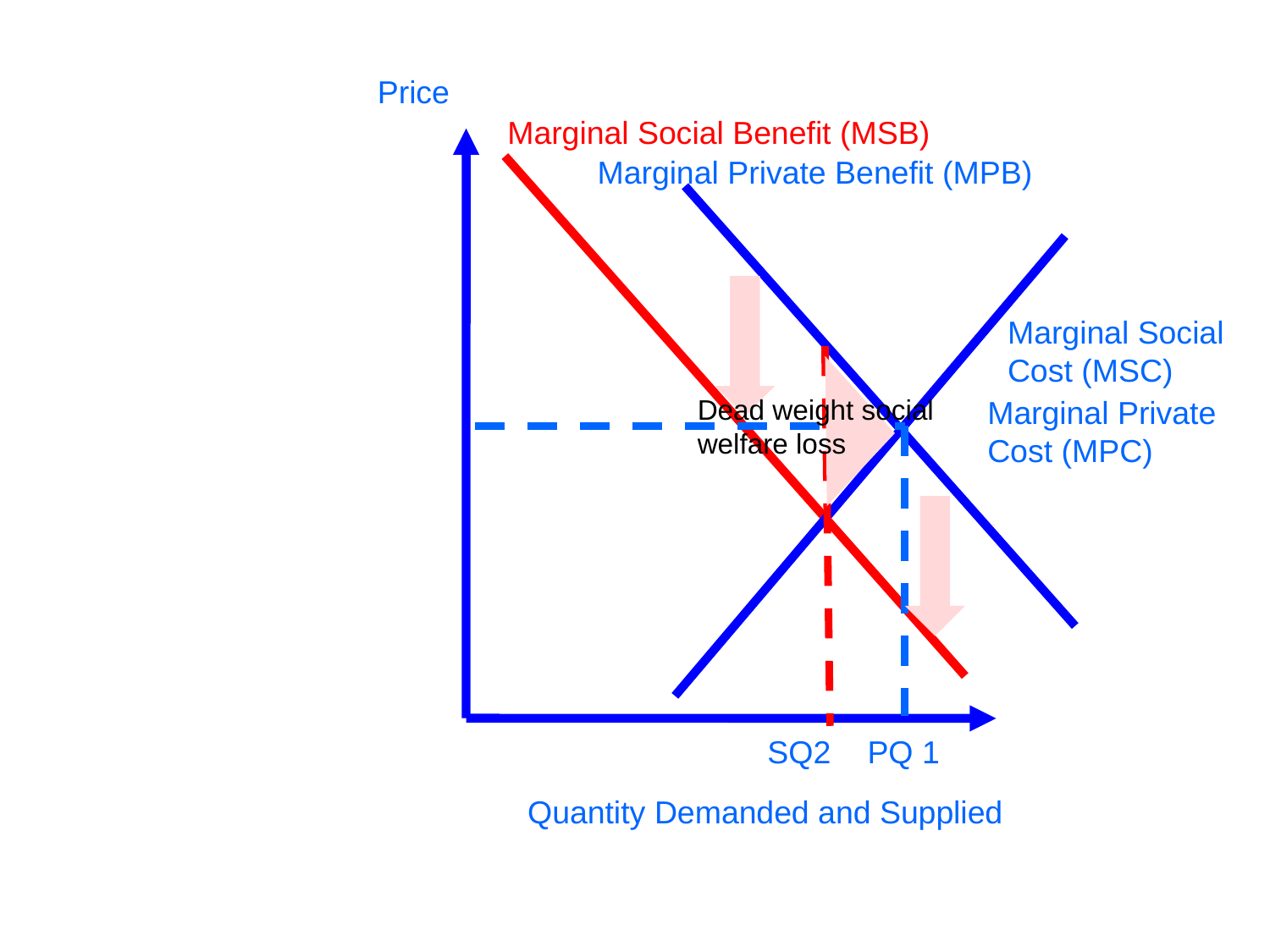

Price
Marginal Social Benefit (MSB)

Marginal Private Benefit (MPB)

Marginal Social Cost (MSC)

Dead weight social welfare loss
Marginal Private Cost (MPC)

SQ2
PQ 1
Quantity Demanded and Supplied